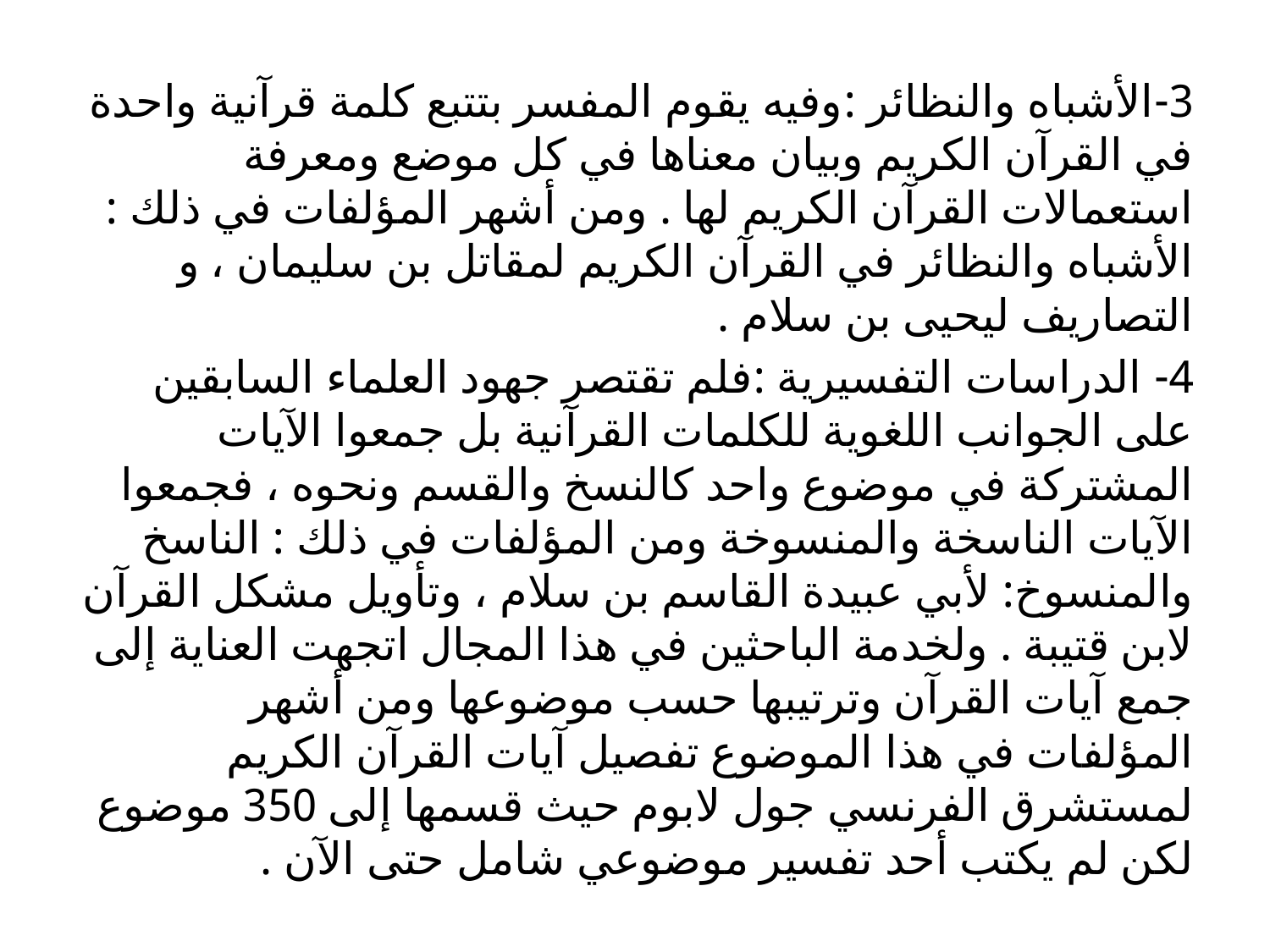

3-الأشباه والنظائر :وفيه يقوم المفسر بتتبع كلمة قرآنية واحدة في القرآن الكريم وبيان معناها في كل موضع ومعرفة استعمالات القرآن الكريم لها . ومن أشهر المؤلفات في ذلك : الأشباه والنظائر في القرآن الكريم لمقاتل بن سليمان ، و التصاريف ليحيى بن سلام .
4- الدراسات التفسيرية :فلم تقتصر جهود العلماء السابقين على الجوانب اللغوية للكلمات القرآنية بل جمعوا الآيات المشتركة في موضوع واحد كالنسخ والقسم ونحوه ، فجمعوا الآيات الناسخة والمنسوخة ومن المؤلفات في ذلك : الناسخ والمنسوخ: لأبي عبيدة القاسم بن سلام ، وتأويل مشكل القرآن لابن قتيبة . ولخدمة الباحثين في هذا المجال اتجهت العناية إلى جمع آيات القرآن وترتيبها حسب موضوعها ومن أشهر المؤلفات في هذا الموضوع تفصيل آيات القرآن الكريم لمستشرق الفرنسي جول لابوم حيث قسمها إلى 350 موضوع لكن لم يكتب أحد تفسير موضوعي شامل حتى الآن .